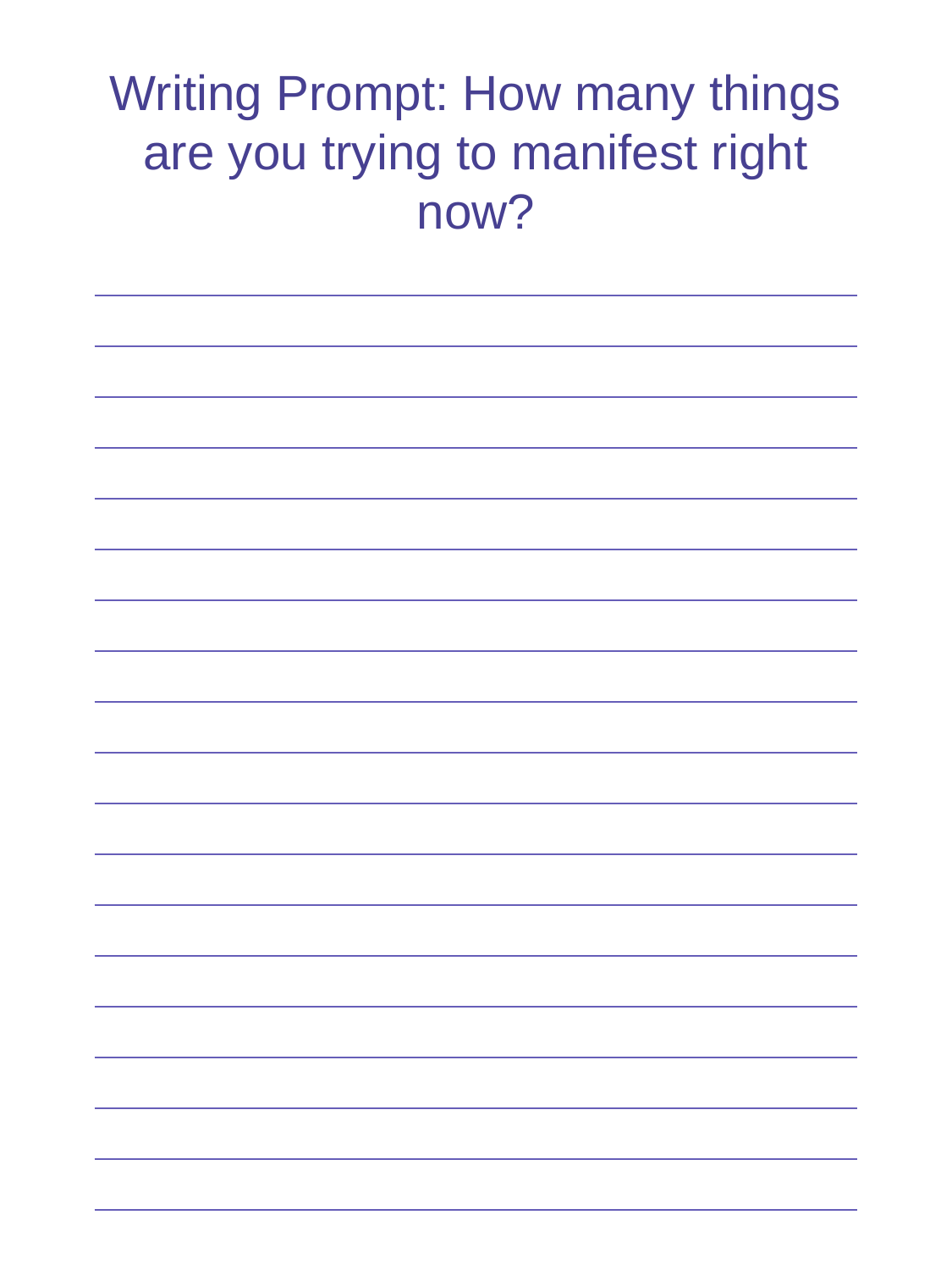

Writing Prompt: How many things are you trying to manifest right now?
|  |
| --- |
|  |
|  |
|  |
|  |
|  |
|  |
|  |
|  |
|  |
|  |
|  |
|  |
|  |
|  |
|  |
|  |
|  |